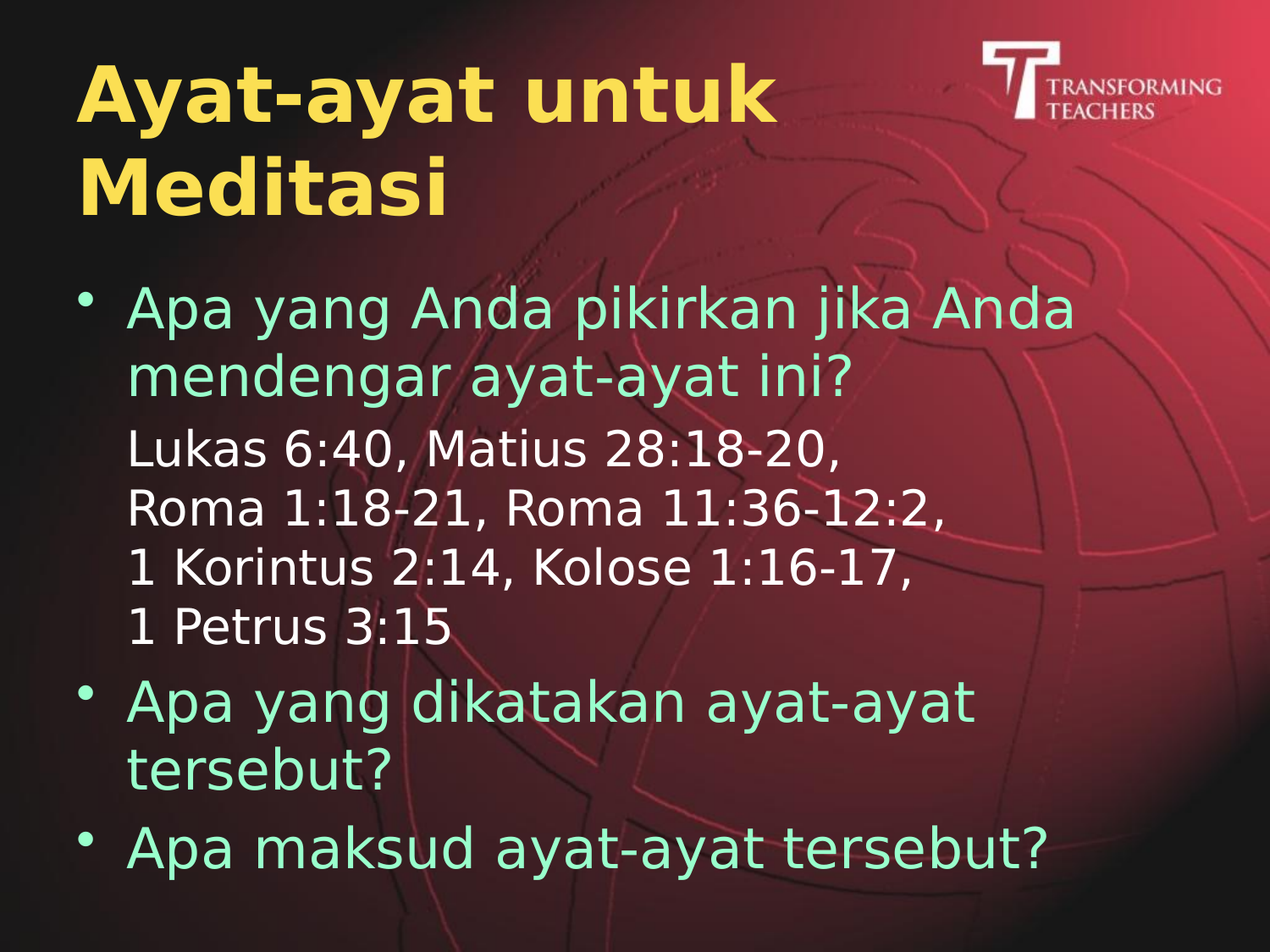

# Ayat-ayat untuk Meditasi
Apa yang Anda pikirkan jika Anda mendengar ayat-ayat ini?
	Lukas 6:40, Matius 28:18-20,
Roma 1:18-21, Roma 11:36-12:2,
1 Korintus 2:14, Kolose 1:16-17,
1 Petrus 3:15
Apa yang dikatakan ayat-ayat tersebut?
Apa maksud ayat-ayat tersebut?